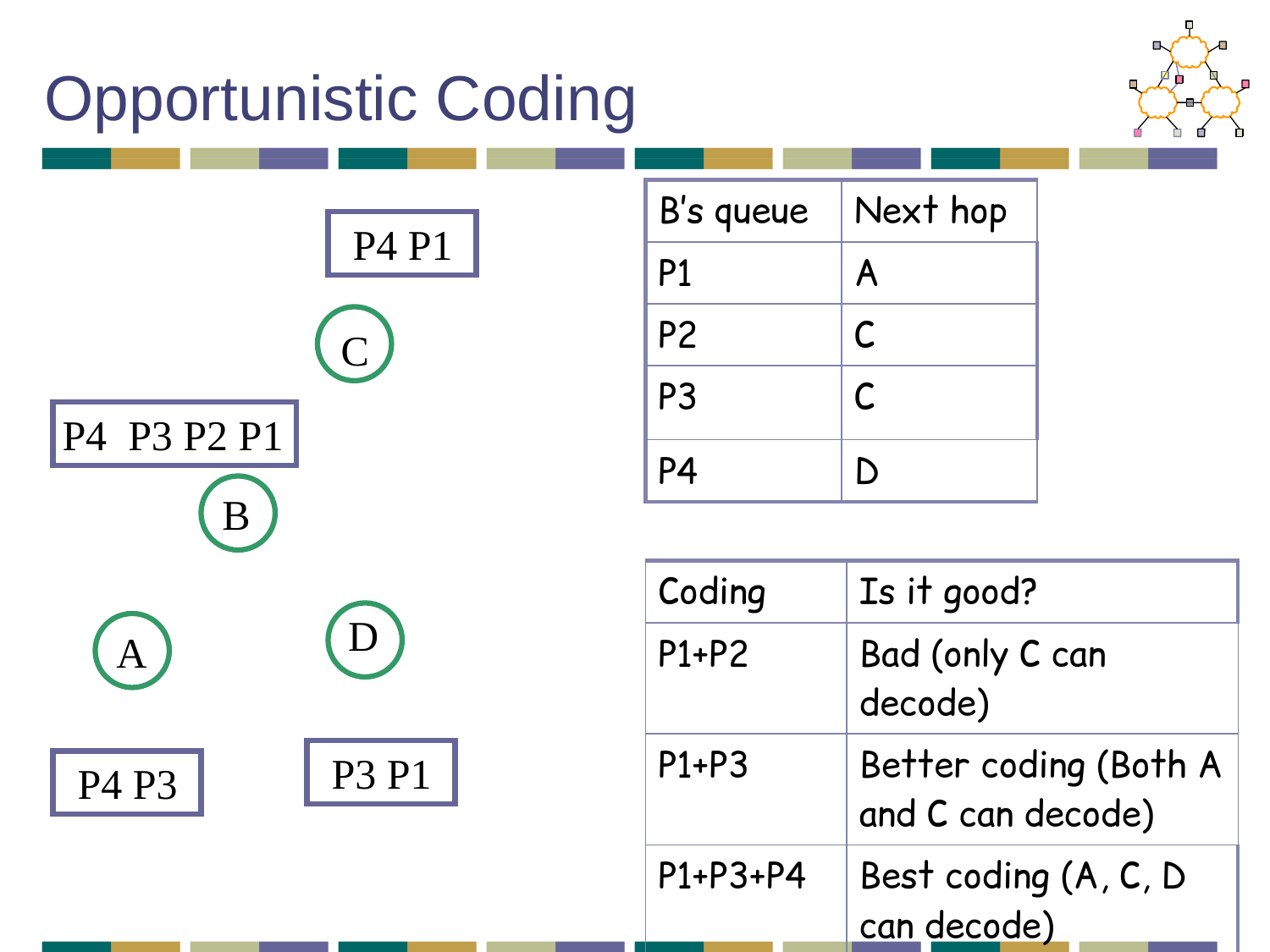

# Opportunistic Coding
| B’s queue | Next hop |
| --- | --- |
| P1 | A |
| P2 | C |
| P3 | C |
| P4 | D |

P4 P1

C
P4  P3 P2 P1

B
| Coding | Is it good? |
| --- | --- |
| P1+P2 | Bad (only C can decode) |
| P1+P3 | Better coding (Both A and C can decode) |
| P1+P3+P4 | Best coding (A, C, D can decode) |

D

A

P3 P1

P4 P3